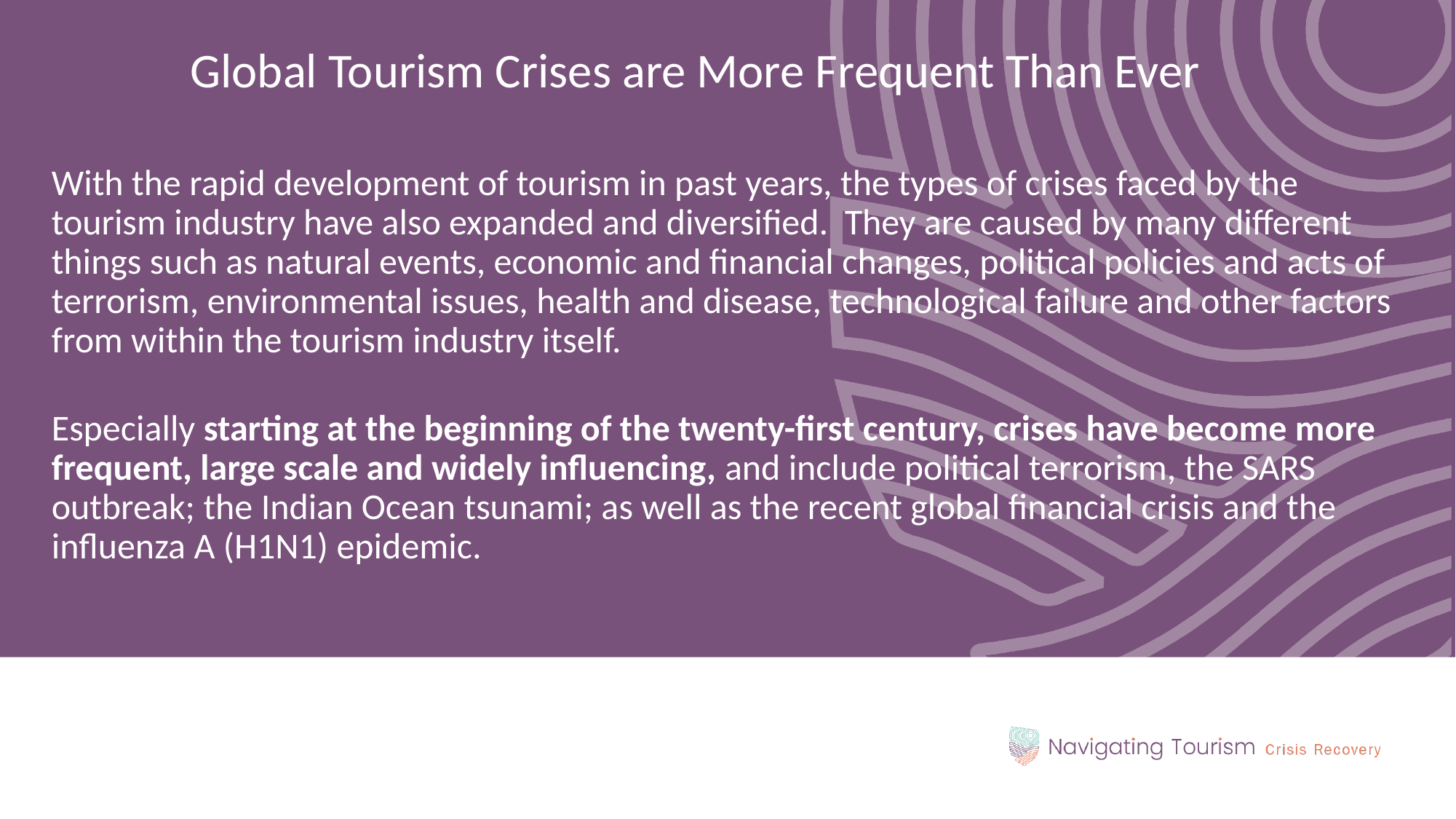

Global Tourism Crises are More Frequent Than Ever
With the rapid development of tourism in past years, the types of crises faced by the tourism industry have also expanded and diversified.  They are caused by many different things such as natural events, economic and financial changes, political policies and acts of terrorism, environmental issues, health and disease, technological failure and other factors from within the tourism industry itself.

Especially starting at the beginning of the twenty-first century, crises have become more frequent, large scale and widely influencing, and include political terrorism, the SARS outbreak; the Indian Ocean tsunami; as well as the recent global financial crisis and the influenza A (H1N1) epidemic.